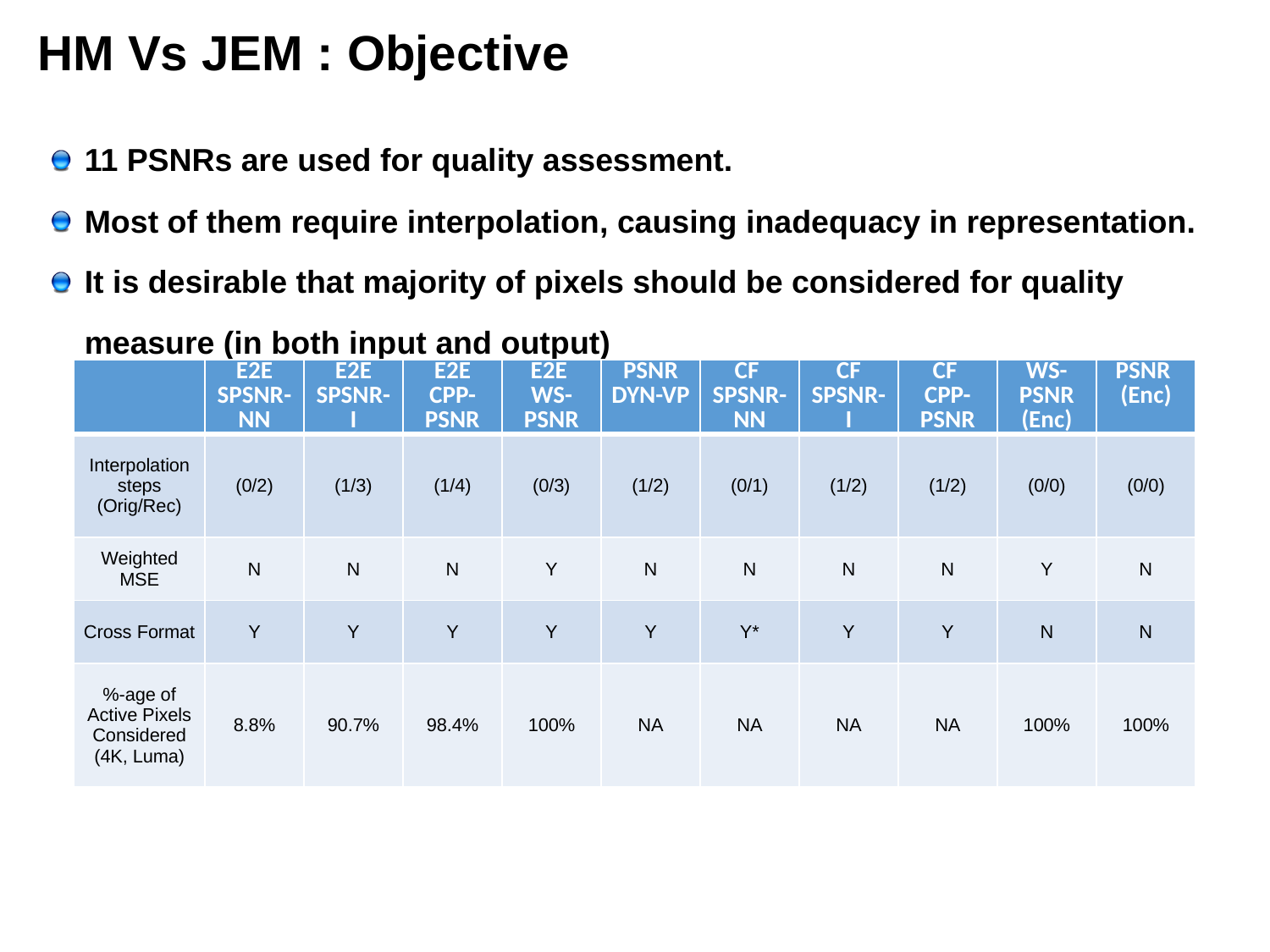

# HM Vs JEM : Objective
11 PSNRs are used for quality assessment.
Most of them require interpolation, causing inadequacy in representation.
It is desirable that majority of pixels should be considered for quality          measure (in both input and output)
|  | E2E SPSNR-NN | E2E SPSNR-I | E2E CPP-PSNR | E2E WS-PSNR | PSNR DYN-VP | CF SPSNR-NN | CF SPSNR-I | CF CPP-PSNR | WS-PSNR (Enc) | PSNR (Enc) |
| --- | --- | --- | --- | --- | --- | --- | --- | --- | --- | --- |
| Interpolation steps (Orig/Rec) | (0/2) | (1/3) | (1/4) | (0/3) | (1/2) | (0/1) | (1/2) | (1/2) | (0/0) | (0/0) |
| Weighted MSE | N | N | N | Y | N | N | N | N | Y | N |
| Cross Format | Y | Y | Y | Y | Y | Y\* | Y | Y | N | N |
| %-age of Active Pixels Considered (4K, Luma) | 8.8% | 90.7% | 98.4% | 100% | NA | NA | NA | NA | 100% | 100% |